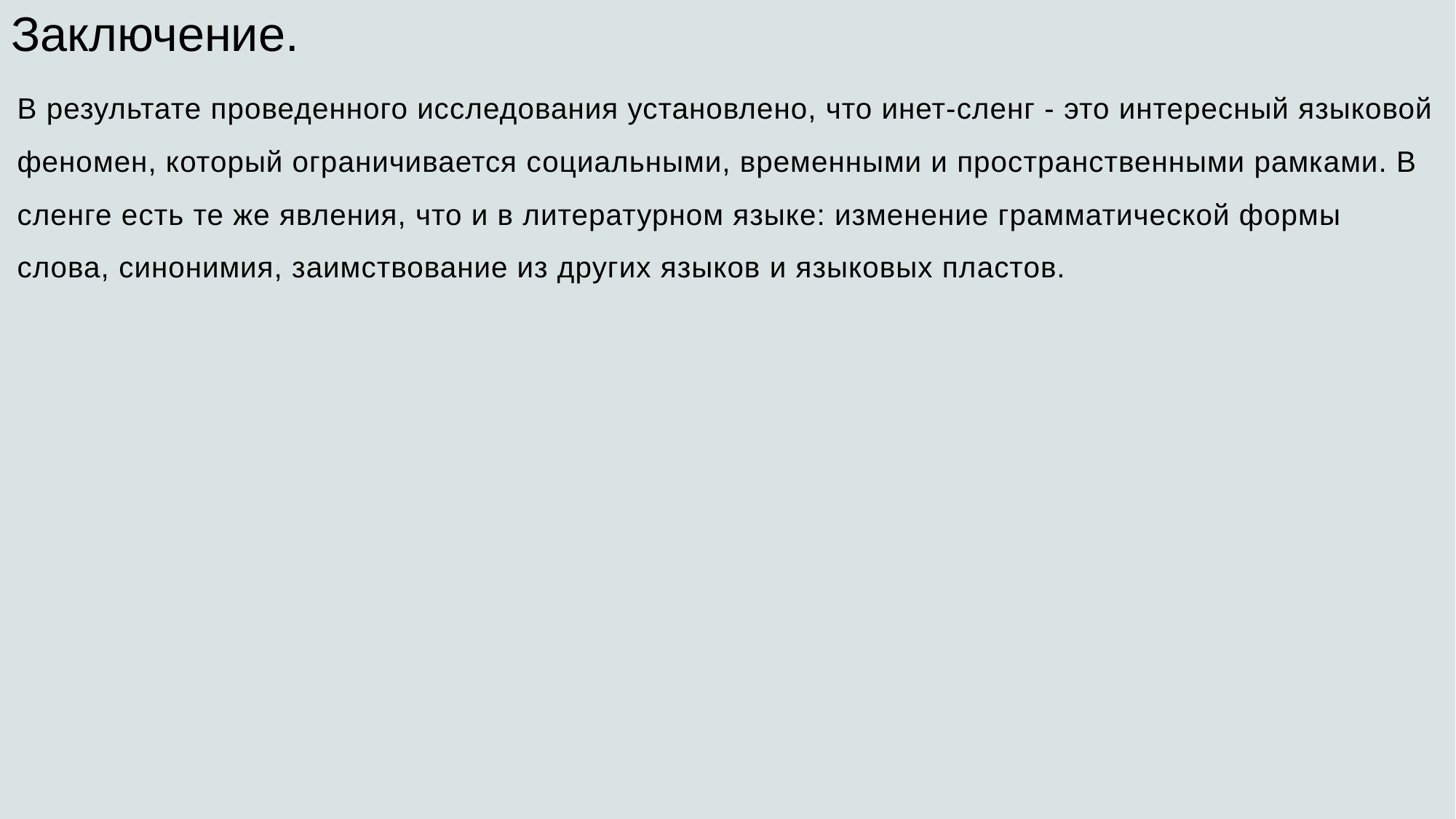

# Заключение.
В результате проведенного исследования установлено, что инет-сленг - это интересный языковой феномен, который ограничивается социальными, временными и пространственными рамками. В сленге есть те же явления, что и в литературном языке: изменение грамматической формы слова, синонимия, заимствование из других языков и языковых пластов.